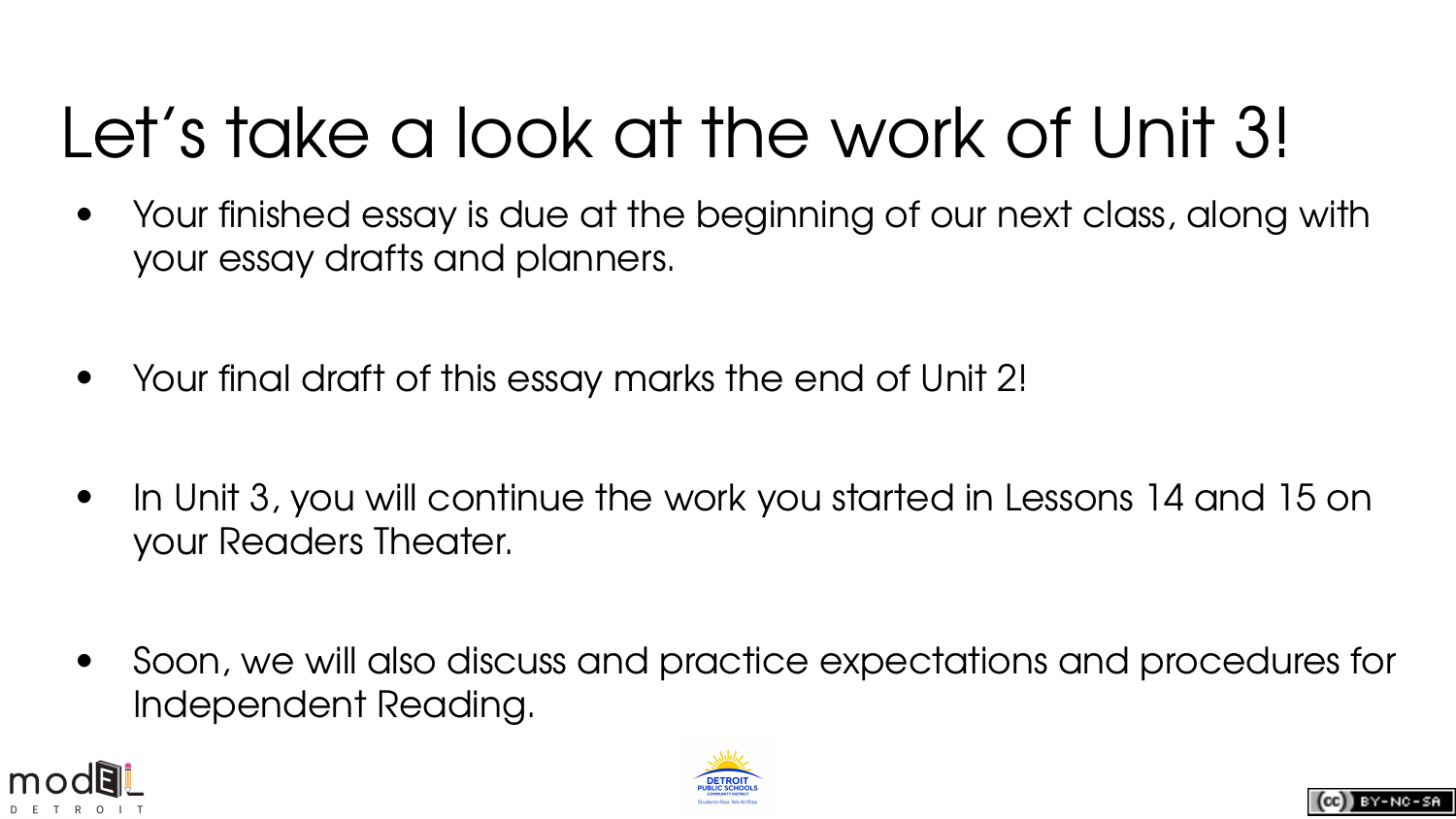

# Let’s take a look at the work of Unit 3!
Your finished essay is due at the beginning of our next class, along with your essay drafts and planners.

Your final draft of this essay marks the end of Unit 2!

In Unit 3, you will continue the work you started in Lessons 14 and 15 on your Readers Theater.

Soon, we will also discuss and practice expectations and procedures for Independent Reading.